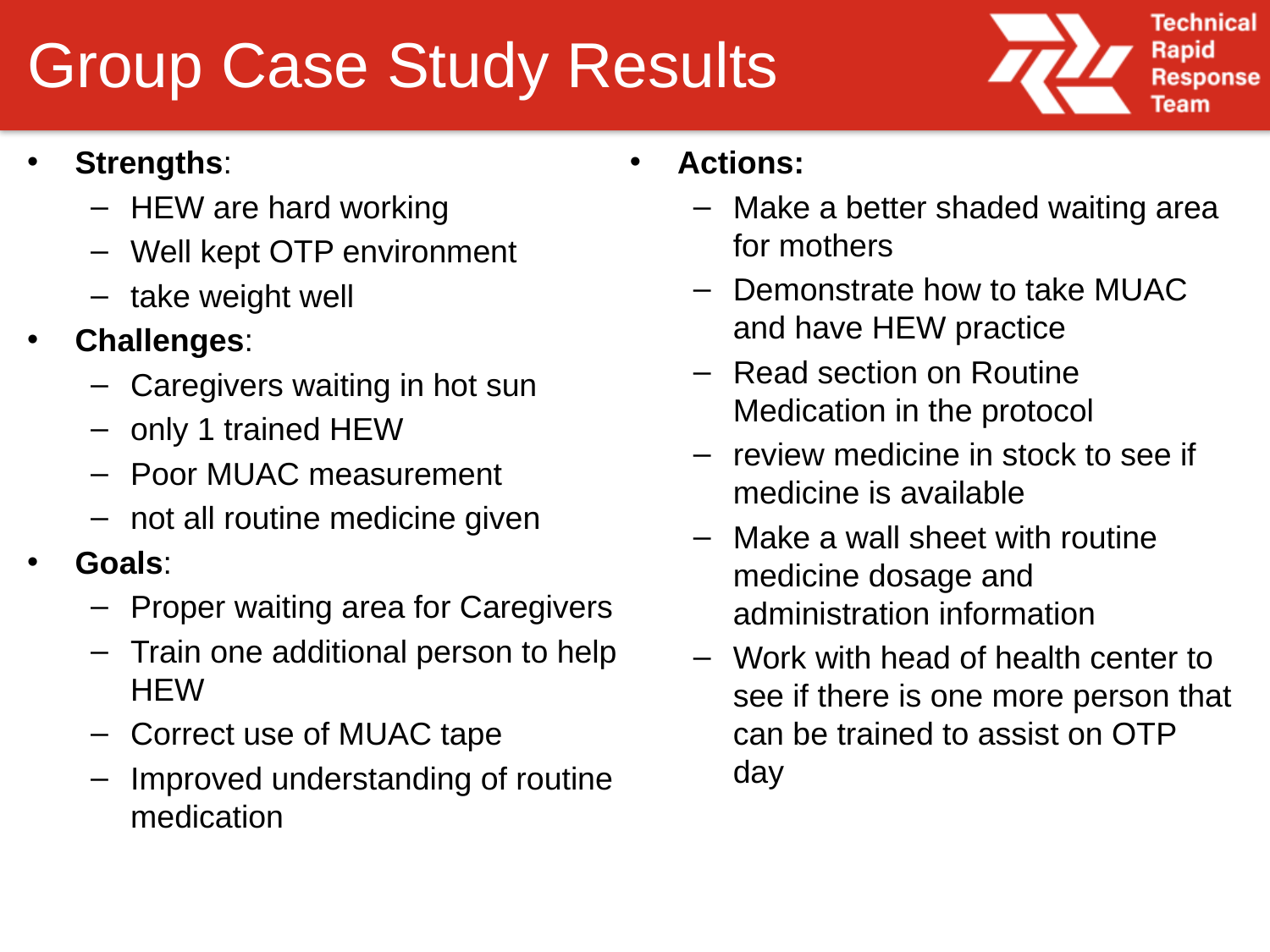

# Group Case Study Results
Strengths:
HEW are hard working
Well kept OTP environment
take weight well
Challenges:
Caregivers waiting in hot sun
only 1 trained HEW
Poor MUAC measurement
not all routine medicine given
Goals:
Proper waiting area for Caregivers
Train one additional person to help HEW
Correct use of MUAC tape
Improved understanding of routine medication

Actions:
Make a better shaded waiting area for mothers
Demonstrate how to take MUAC and have HEW practice
Read section on Routine Medication in the protocol
review medicine in stock to see if medicine is available
Make a wall sheet with routine medicine dosage and administration information
Work with head of health center to see if there is one more person that can be trained to assist on OTP day